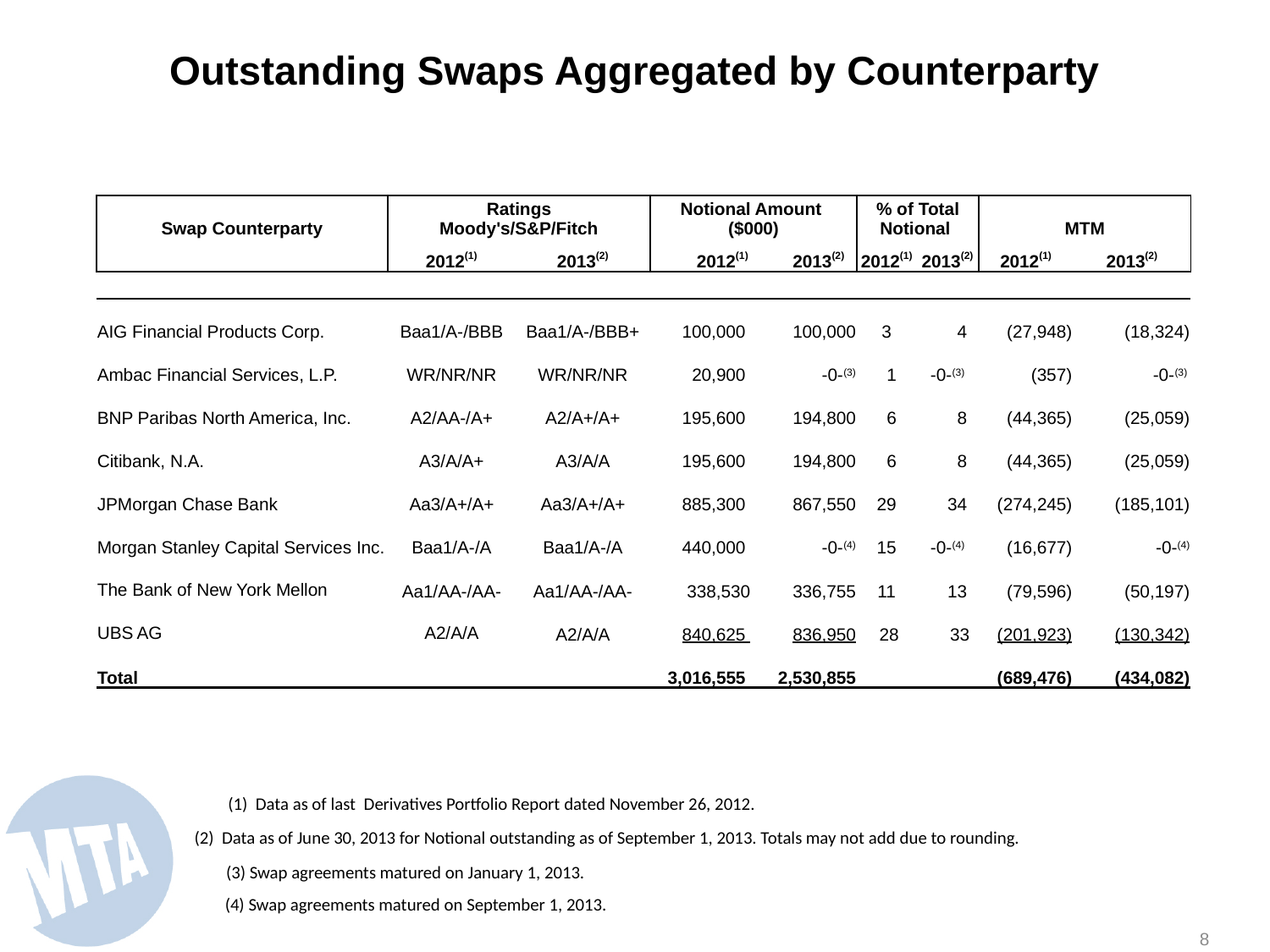

# Outstanding Swaps Aggregated by Counterparty
| Swap Counterparty | Ratings Moody's/S&P/Fitch |  | Notional Amount ($000) |  | % of Total Notional |  | MTM |  |
| --- | --- | --- | --- | --- | --- | --- | --- | --- |
|  | 2012(1) | 2013(2) | 2012(1) | 2013(2) | 2012(1) | 2013(2) | 2012(1) | 2013(2) |
|  |  |  |  |  |  |  |  |  |
| AIG Financial Products Corp. | Baa1/A-/BBB | Baa1/A-/BBB+ | 100,000 | 100,000 | 3 | 4 | (27,948) | (18,324) |
| Ambac Financial Services, L.P. | WR/NR/NR | WR/NR/NR | 20,900 | -0-(3) | 1 | -0-(3) | (357) | -0-(3) |
| BNP Paribas North America, Inc. | A2/AA-/A+ | A2/A+/A+ | 195,600 | 194,800 | 6 | 8 | (44,365) | (25,059) |
| Citibank, N.A. | A3/A/A+ | A3/A/A | 195,600 | 194,800 | 6 | 8 | (44,365) | (25,059) |
| JPMorgan Chase Bank | Aa3/A+/A+ | Aa3/A+/A+ | 885,300 | 867,550 | 29 | 34 | (274,245) | (185,101) |
| Morgan Stanley Capital Services Inc. | Baa1/A-/A | Baa1/A-/A | 440,000 | -0-(4) | 15 | -0-(4) | (16,677) | -0-(4) |
| The Bank of New York Mellon | Aa1/AA-/AA- | Aa1/AA-/AA- | 338,530 | 336,755 | 11 | 13 | (79,596) | (50,197) |
| UBS AG | A2/A/A | A2/A/A | 840,625 | 836,950 | 28 | 33 | (201,923) | (130,342) |
| Total |  |  | 3,016,555 | 2,530,855 |  |  | (689,476) | (434,082) |
(1)  Data as of last  Derivatives Portfolio Report dated November 26, 2012.
(2)  Data as of June 30, 2013 for Notional outstanding as of September 1, 2013. Totals may not add due to rounding.
(3) Swap agreements matured on January 1, 2013.
(4) Swap agreements matured on September 1, 2013.
8